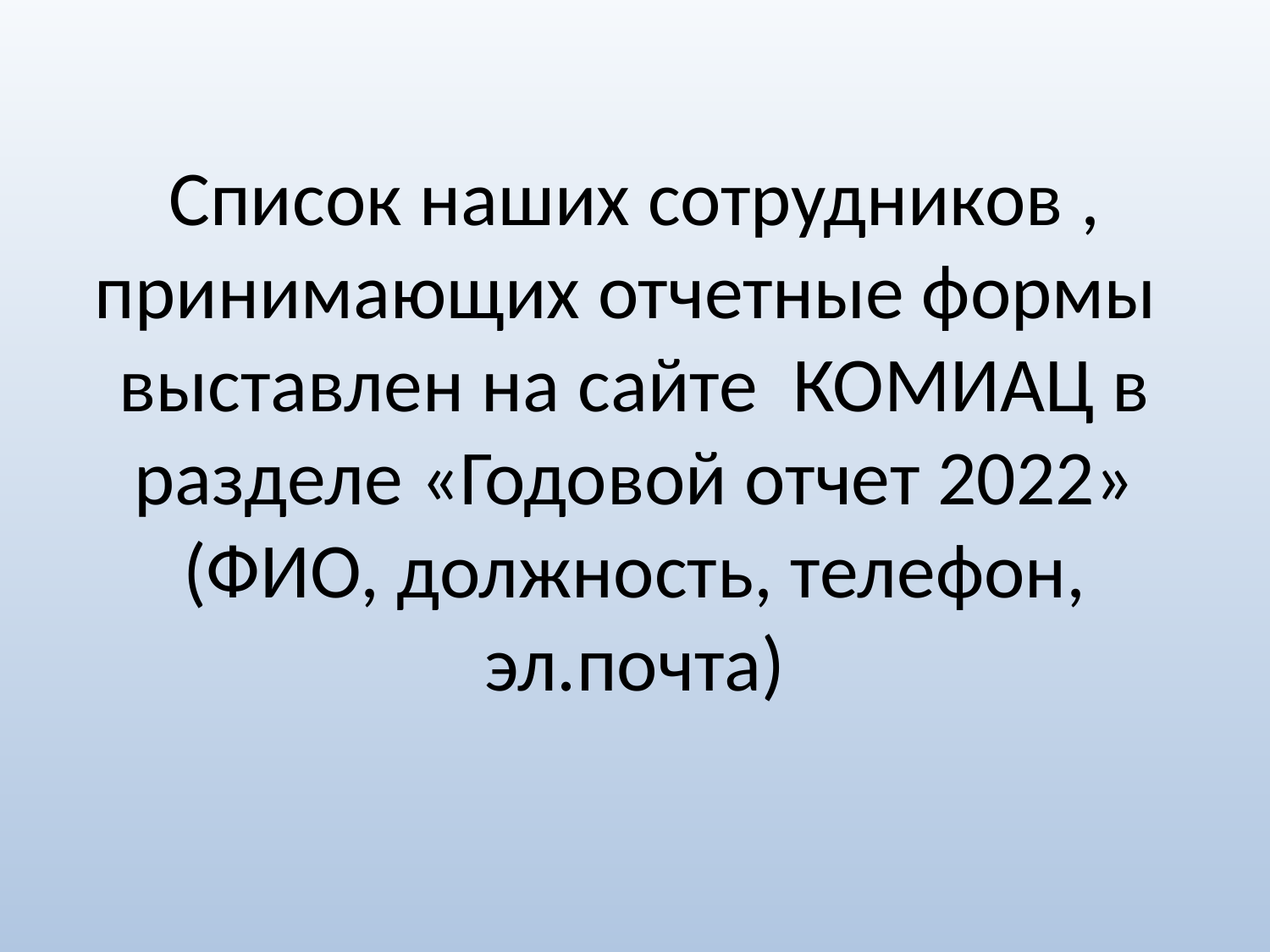

# Список наших сотрудников , принимающих отчетные формы  выставлен на сайте  КОМИАЦ в разделе «Годовой отчет 2022» (ФИО, должность, телефон, эл.почта)